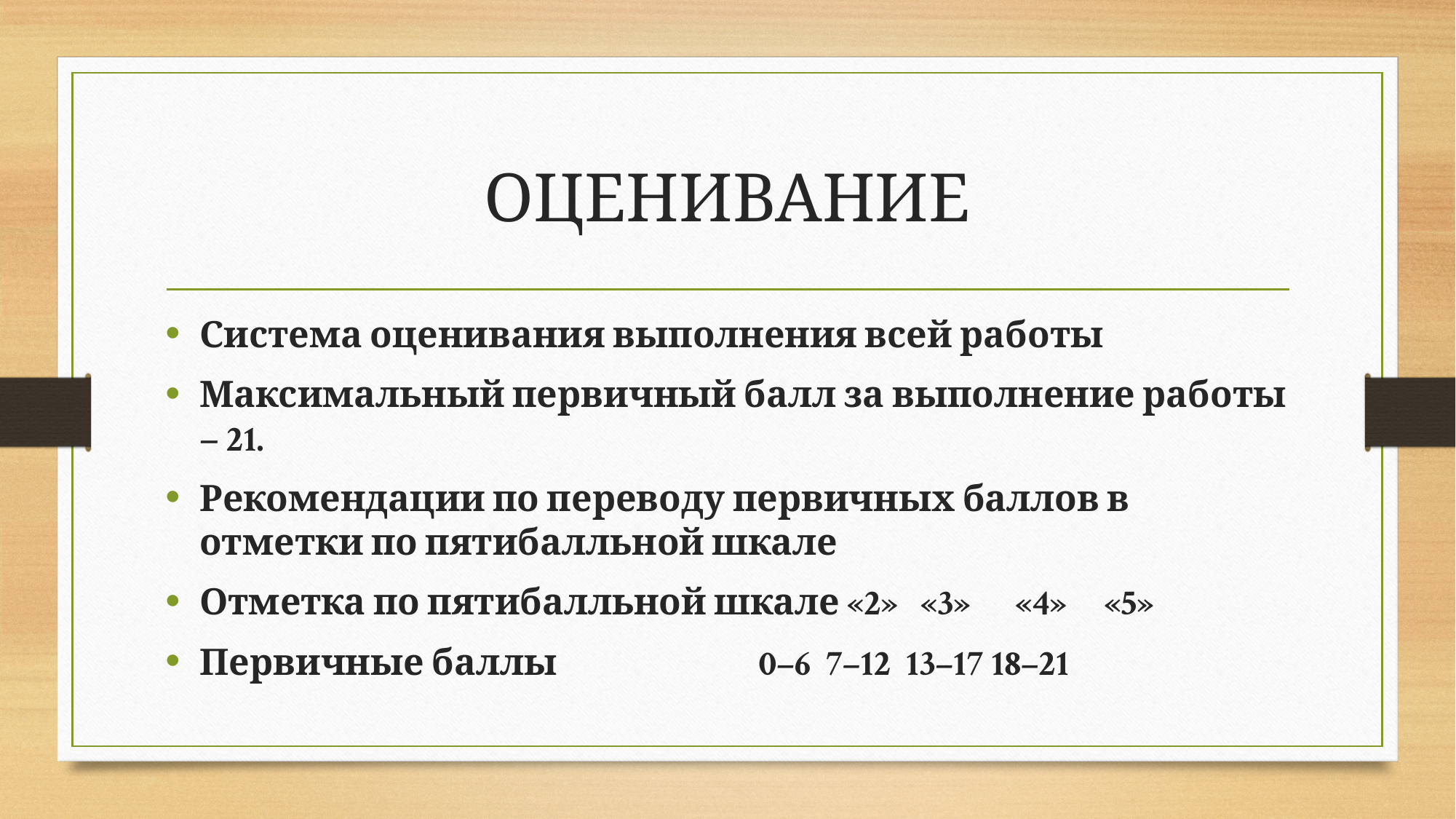

# ОЦЕНИВАНИЕ
Система оценивания выполнения всей работы
Максимальный первичный балл за выполнение работы − 21.
Рекомендации по переводу первичных баллов в отметки по пятибалльной шкале
Отметка по пятибалльной шкале «2»   «3»      «4»     «5»
Первичные баллы                           0–6  7–12  13–17 18–21